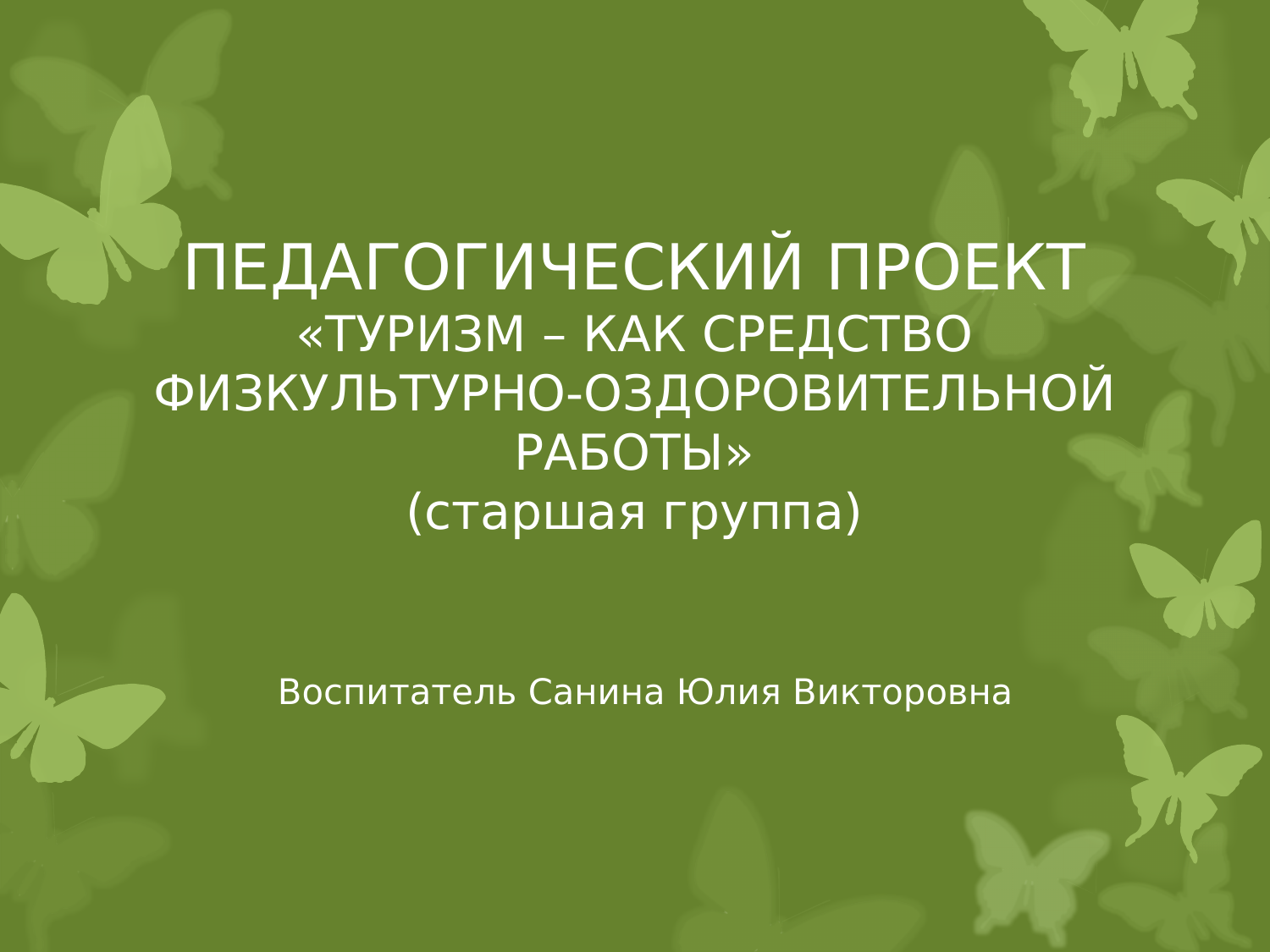

# ПЕДАГОГИЧЕСКИЙ ПРОЕКТ «ТУРИЗМ – КАК СРЕДСТВО ФИЗКУЛЬТУРНО-ОЗДОРОВИТЕЛЬНОЙ РАБОТЫ» (старшая группа)
Воспитатель Санина Юлия Викторовна